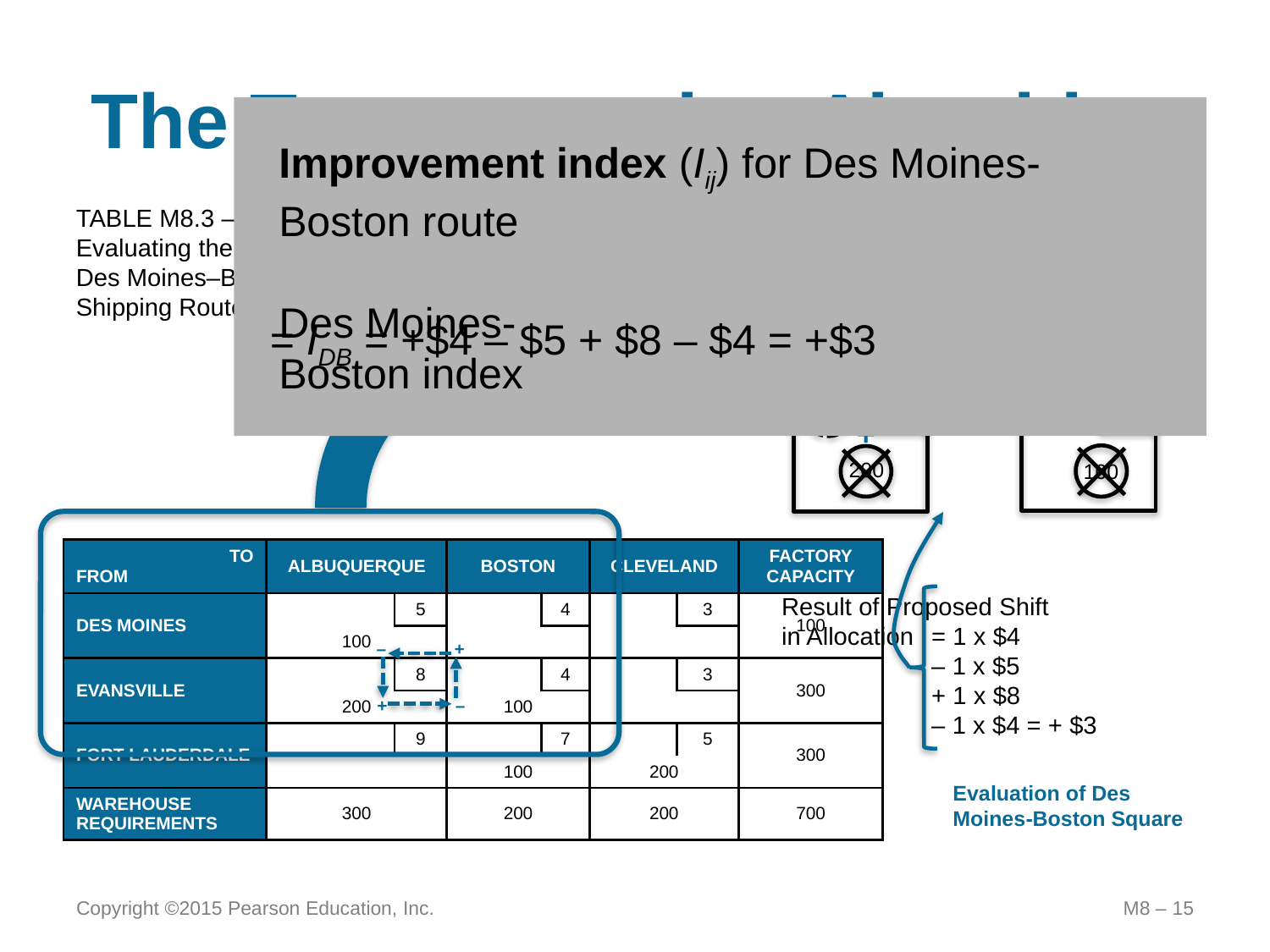

# The Transportation Algorithm
Improvement index (Iij) for Des Moines-Boston route

Des Moines-
Boston index
= IDB = +$4 – $5 + $8 – $4 = +$3

$5

100
99

$4

1
–
+

$4
$8
99

201
–
+

100

200

–              +
+              –
TABLE M8.3 –
Evaluating the Unused Des Moines–Boston Shipping Route

Result of Proposed Shift
in Allocation	= 1 x $4
	– 1 x $5
	+ 1 x $8
	– 1 x $4 = + $3

Evaluation of Des Moines-Boston Square
| TO FROM | ALBUQUERQUE |  | BOSTON |  | CLEVELAND |  | FACTORY CAPACITY |
| --- | --- | --- | --- | --- | --- | --- | --- |
| DES MOINES |  | 5 |  | 4 |  | 3 | 100 |
|  | 100 |  |  |  |  |  |  |
| EVANSVILLE |  | 8 |  | 4 |  | 3 | 300 |
|  | 200 |  | 100 |  |  |  |  |
| FORT LAUDERDALE |  | 9 |  | 7 |  | 5 | 300 |
|  |  |  | 100 |  | 200 |  |  |
| WAREHOUSE REQUIREMENTS | 300 |  | 200 |  | 200 |  | 700 |
Copyright ©2015 Pearson Education, Inc.
M8 – 15